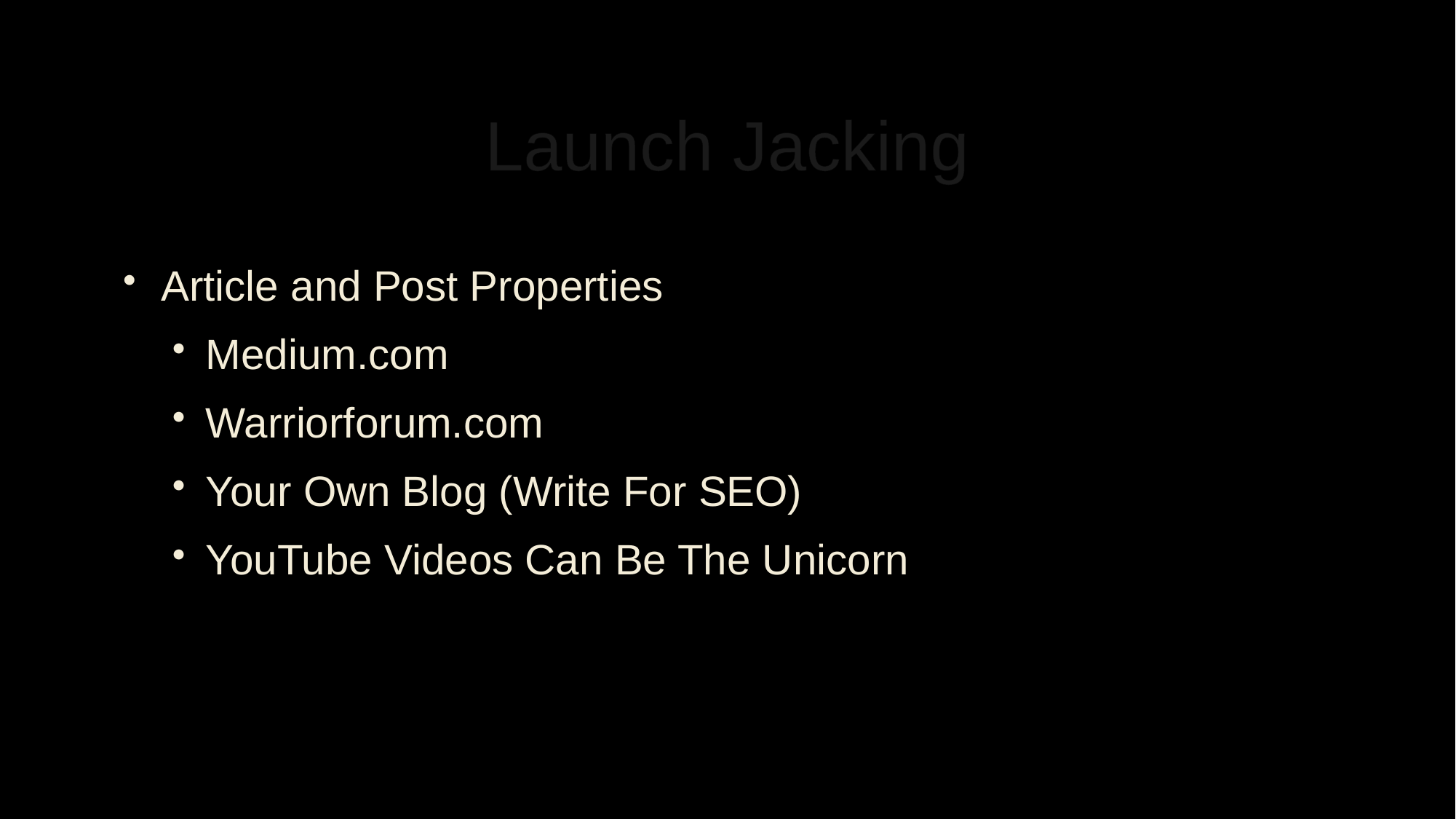

# Launch Jacking
Article and Post Properties
Medium.com
Warriorforum.com
Your Own Blog (Write For SEO)
YouTube Videos Can Be The Unicorn